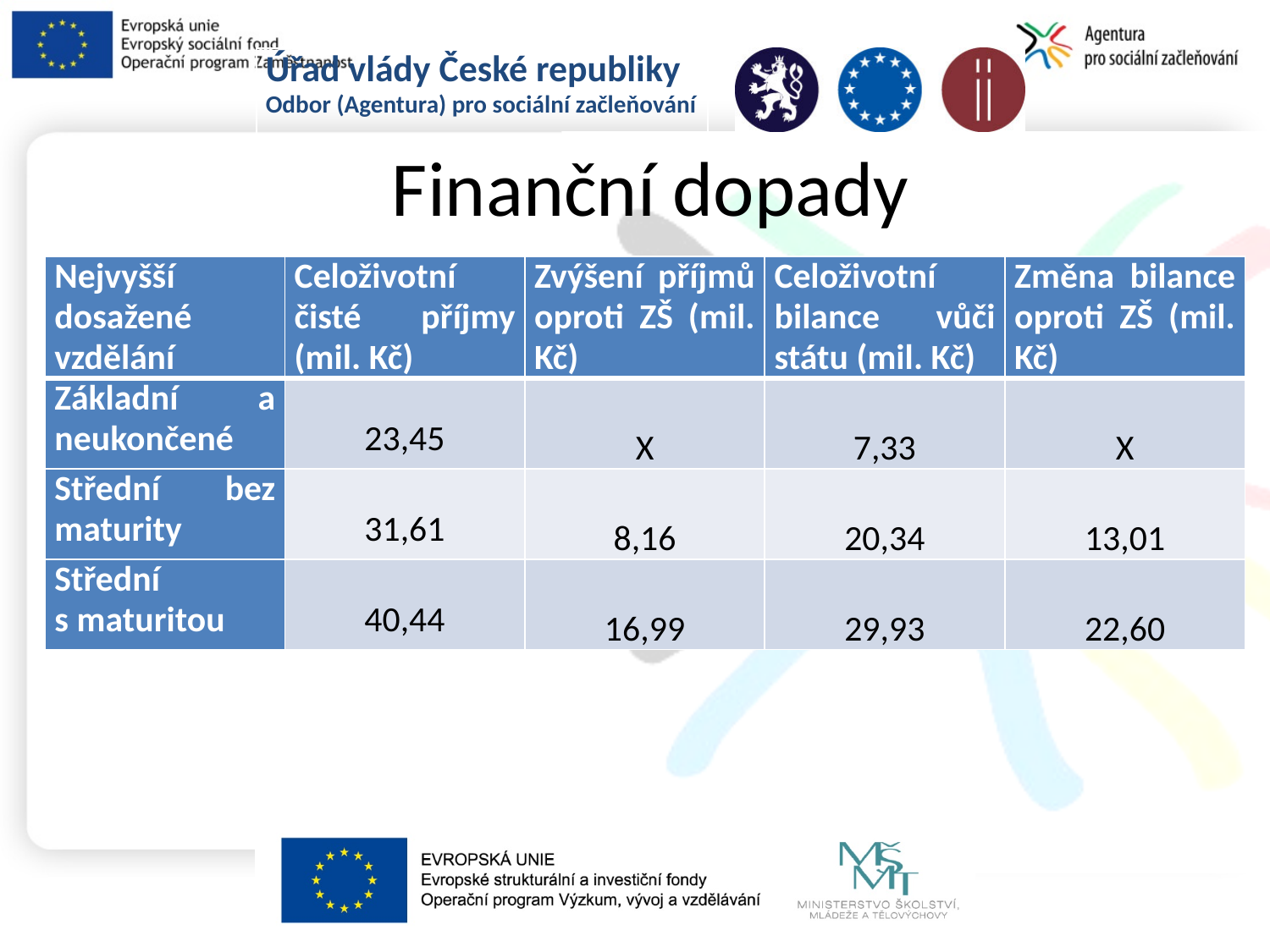

# Finanční dopady
| Nejvyšší dosažené vzdělání | Celoživotní čisté příjmy (mil. Kč) | Zvýšení příjmů oproti ZŠ (mil. Kč) | Celoživotní bilance vůči státu (mil. Kč) | Změna bilance oproti ZŠ (mil. Kč) |
| --- | --- | --- | --- | --- |
| Základní a neukončené | 23,45 | X | 7,33 | X |
| Střední bez maturity | 31,61 | 8,16 | 20,34 | 13,01 |
| Střední s maturitou | 40,44 | 16,99 | 29,93 | 22,60 |